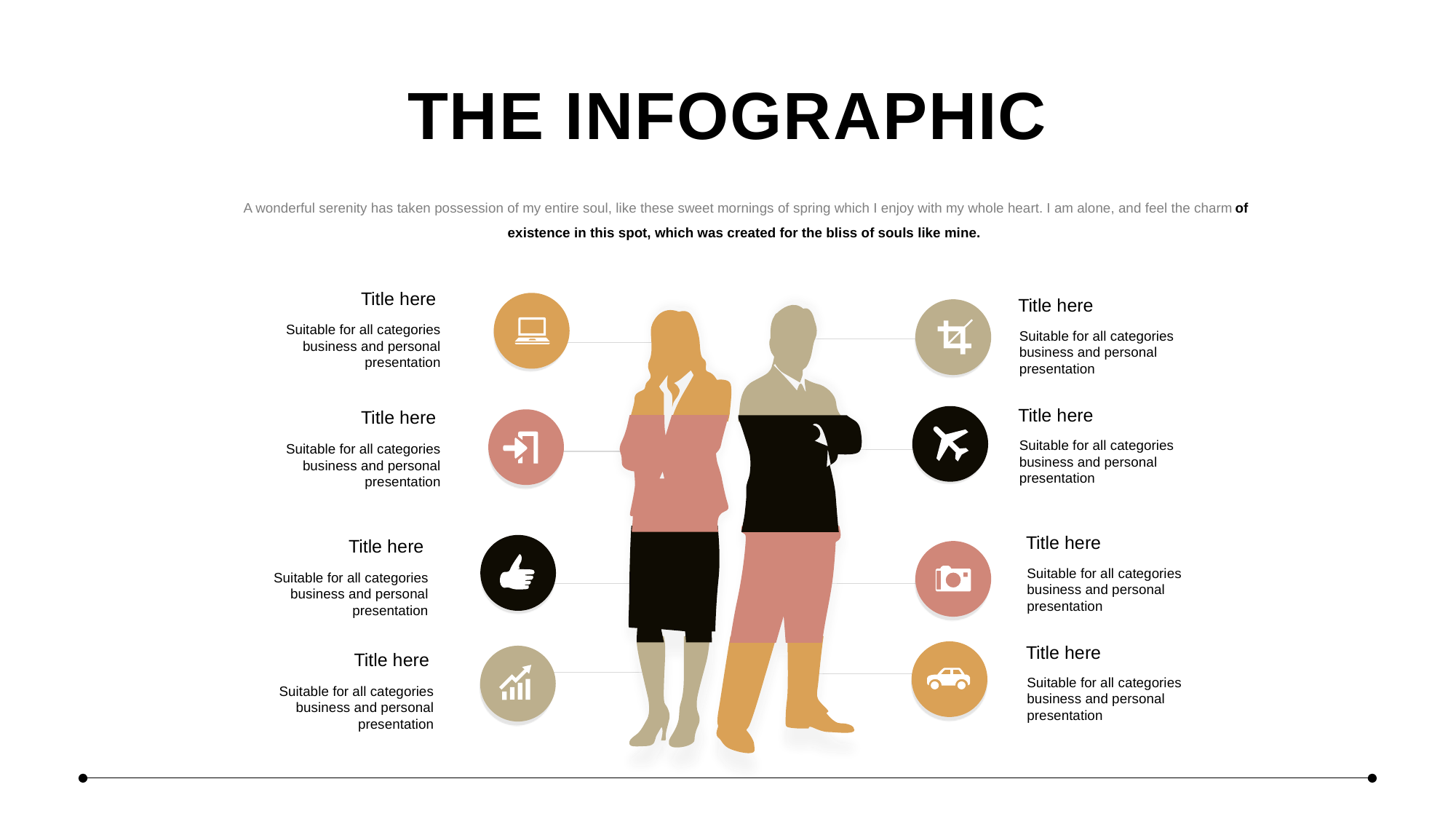

THE INFOGRAPHIC
A wonderful serenity has taken possession of my entire soul, like these sweet mornings of spring which I enjoy with my whole heart. I am alone, and feel the charm of existence in this spot, which was created for the bliss of souls like mine.
Title here
Suitable for all categories business and personal presentation
Title here
Suitable for all categories business and personal presentation

Title here
Suitable for all categories business and personal presentation
Title here
Suitable for all categories business and personal presentation

Title here
Suitable for all categories business and personal presentation
Title here
Suitable for all categories business and personal presentation

Title here
Suitable for all categories business and personal presentation

Title here
Suitable for all categories business and personal presentation